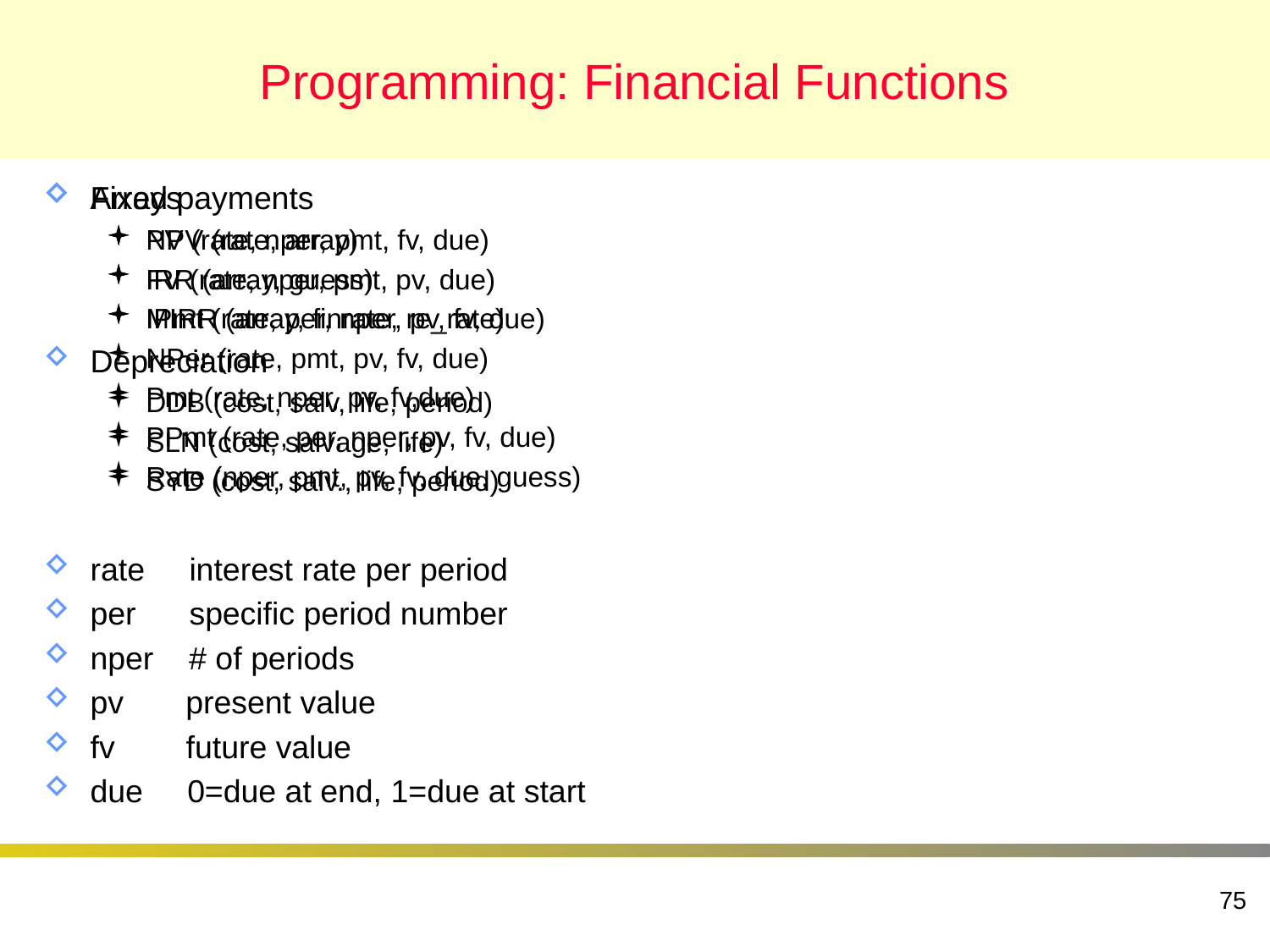

# Programming: Financial Functions
Fixed payments
PV (rate, nper, pmt, fv, due)
FV (rate, nper, pmt, pv, due)
IPmt (rate, per, nper, pv, fv, due)
NPer (rate, pmt, pv, fv, due)
Pmt (rate, nper, pv, fv,due)
PPmt (rate, per, nper, pv, fv, due)
Rate (nper, pmt, pv, fv, due, guess)

rate     interest rate per period
per      specific period number
nper    # of periods
pv       present value
fv        future value
due     0=due at end, 1=due at start
Arrays
NPV (rate, array)
IRR (array, guess)
MIRR (array, finrate, re_rate)
Depreciation
DDB (cost, salv, life, period)
SLN (cost, salvage, life)
SYD (cost, salv., life, period)
75